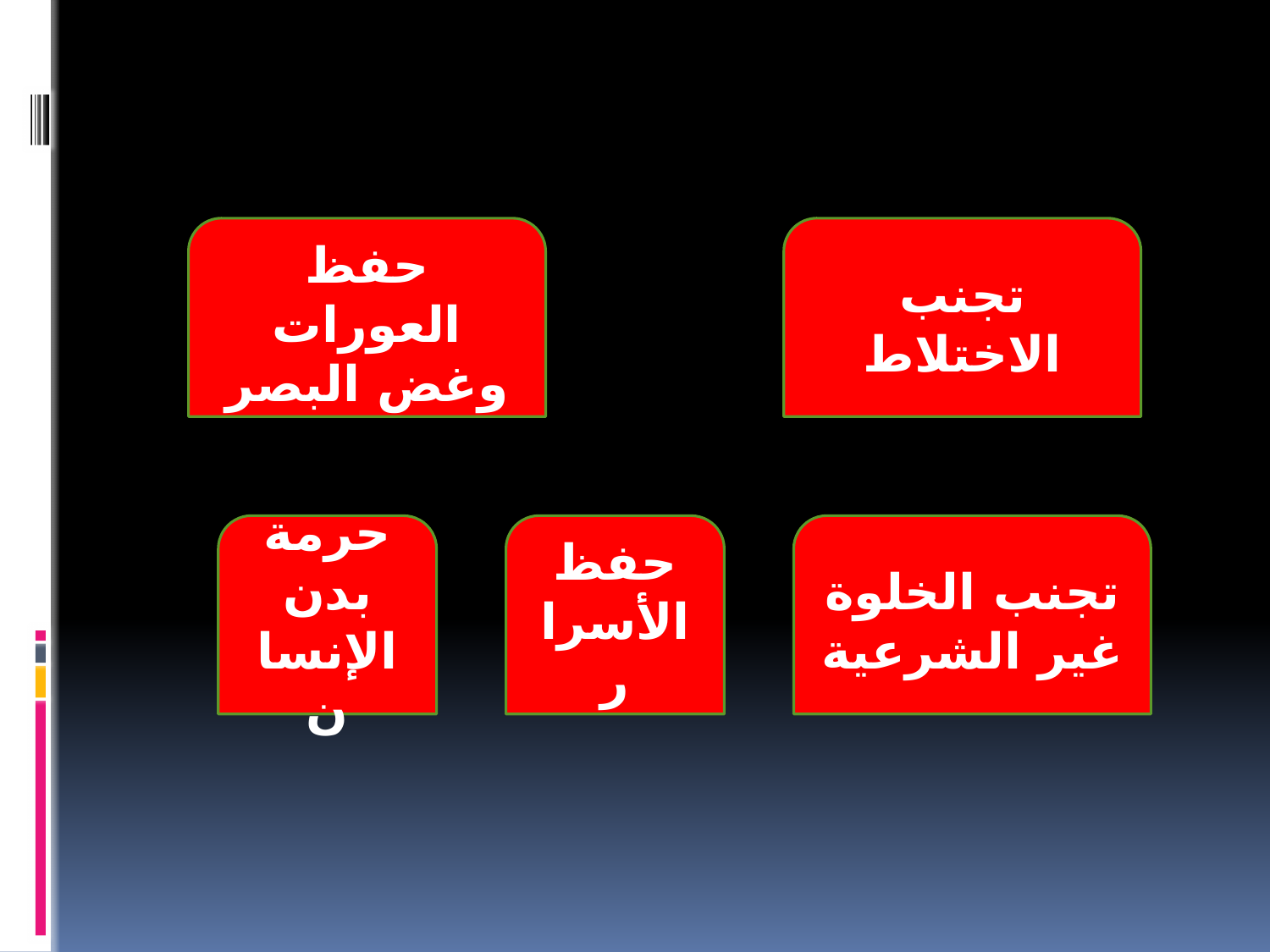

حفظ العورات وغض البصر
تجنب الاختلاط
حرمة بدن الإنسان
حفظ الأسرار
تجنب الخلوة غير الشرعية